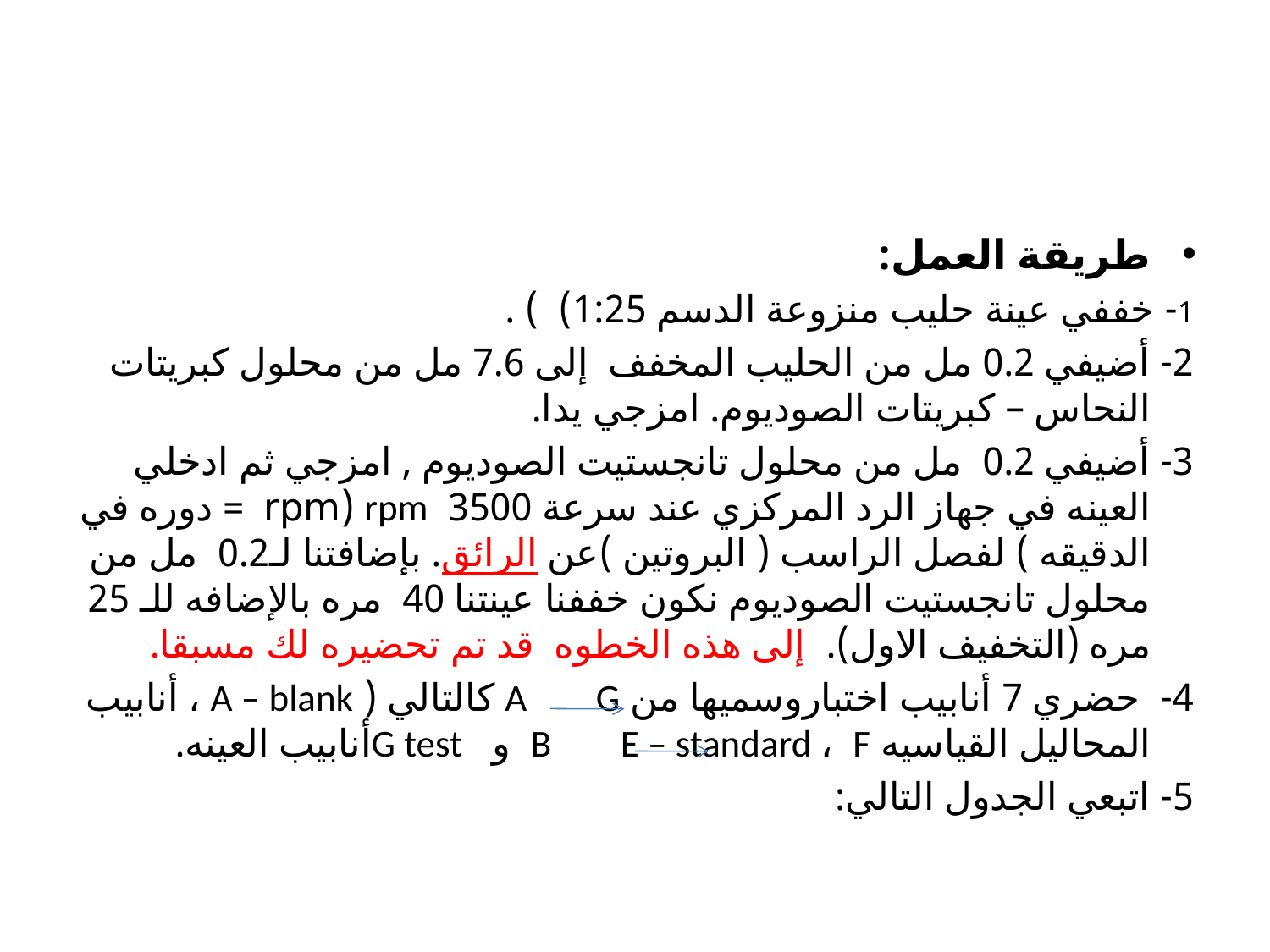

#
طريقة العمل:
1- خففي عينة حليب منزوعة الدسم 1:25)  ) .
2- أضيفي 0.2 مل من الحليب المخفف  إلى 7.6 مل من محلول كبريتات النحاس – كبريتات الصوديوم. امزجي يدا.
3- أضيفي 0.2  مل من محلول تانجستيت الصوديوم , امزجي ثم ادخلي العينه في جهاز الرد المركزي عند سرعة 3500  rpm (rpm  = دوره في الدقيقه ) لفصل الراسب ( البروتين )عن الرائق. بإضافتنا لـ0.2  مل من محلول تانجستيت الصوديوم نكون خففنا عينتنا 40  مره بالإضافه للـ 25 مره (التخفيف الاول).  إلى هذه الخطوه  قد تم تحضيره لك مسبقا.
4-  حضري 7 أنابيب اختباروسميها من A        G كالتالي ( A – blank ، أنابيب المحاليل القياسيه B        E – standard ،  F  و   G testأنابيب العينه.
5- اتبعي الجدول التالي: